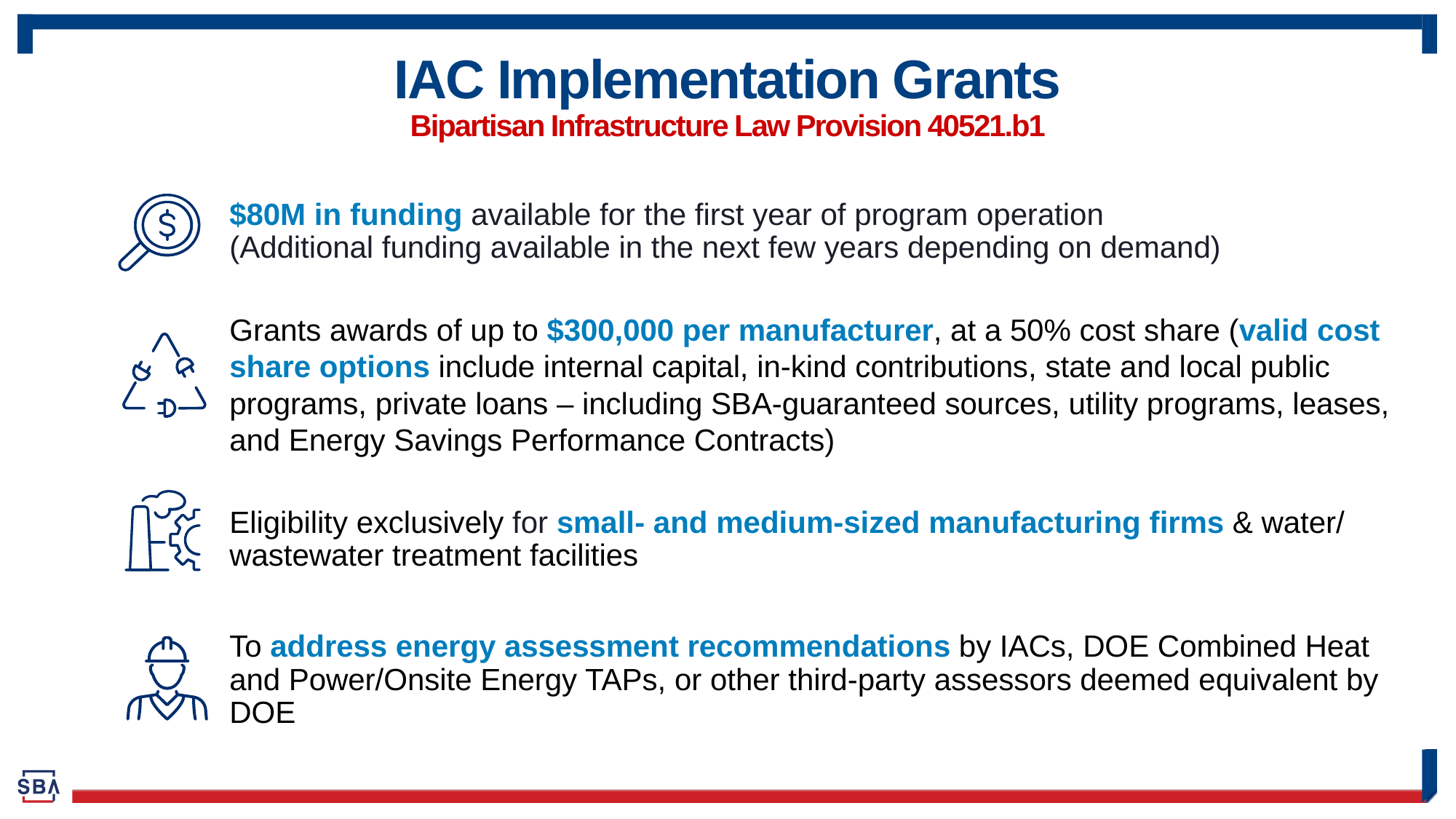

# IAC Implementation Grants Bipartisan Infrastructure Law Provision 40521.b1
$80M in funding available for the first year of program operation
(Additional funding available in the next few years depending on demand)

Grants awards of up to $300,000 per manufacturer, at a 50% cost share (valid cost share options include internal capital, in-kind contributions, state and local public programs, private loans – including SBA-guaranteed sources, utility programs, leases, and Energy Savings Performance Contracts)

Eligibility exclusively for small- and medium-sized manufacturing firms & water/ wastewater treatment facilities

To address energy assessment recommendations by IACs, DOE Combined Heat and Power/Onsite Energy TAPs, or other third-party assessors deemed equivalent by DOE